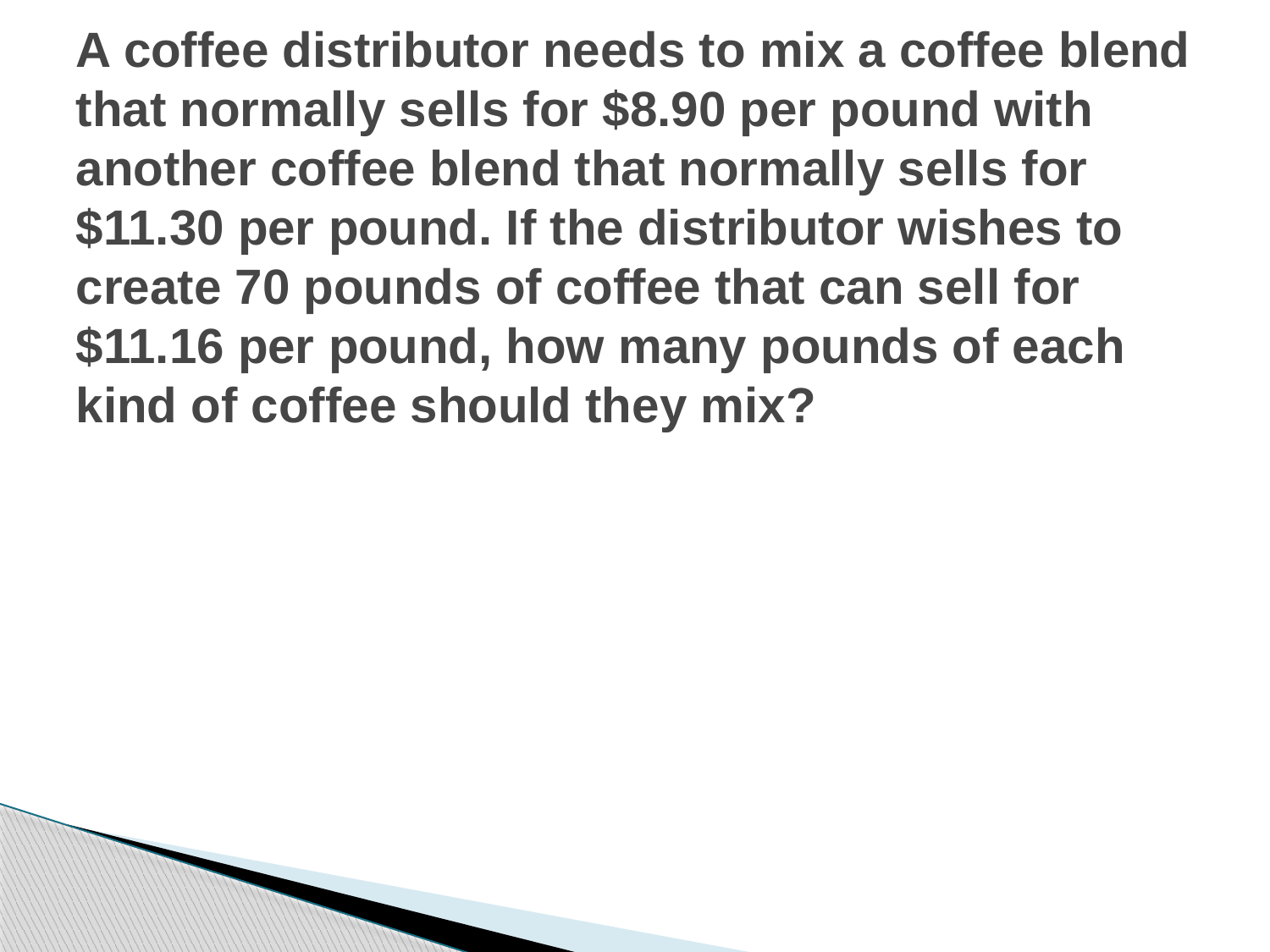

# A coffee distributor needs to mix a coffee blend that normally sells for $8.90 per pound with another coffee blend that normally sells for $11.30 per pound. If the distributor wishes to create 70 pounds of coffee that can sell for $11.16 per pound, how many pounds of each kind of coffee should they mix?